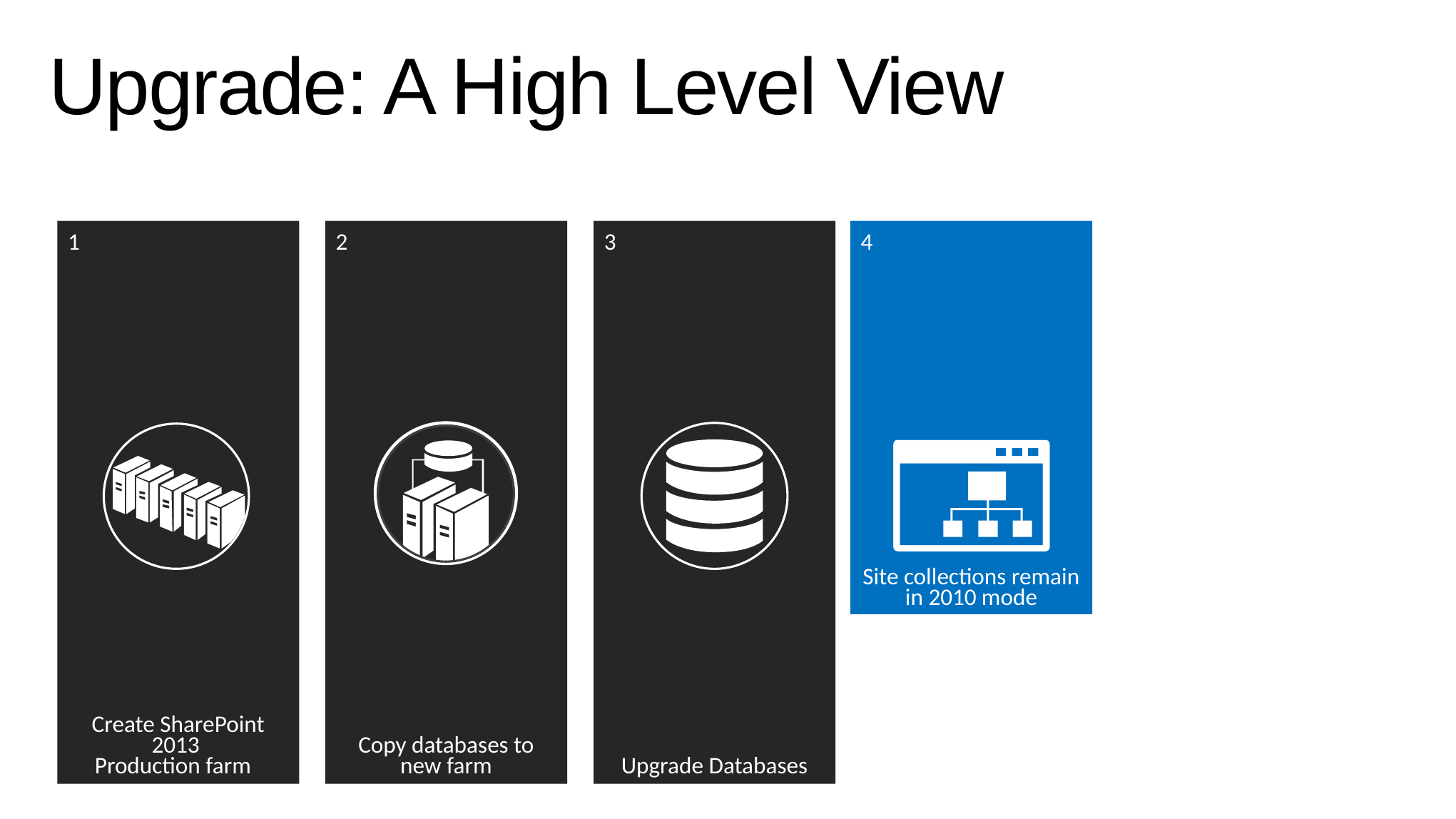

# Upgrade: A High Level View
4
Create SharePoint 2013
Production farm
1

Copy databases to new farm
2

Upgrade Databases
3

Site collections remain in 2010 mode
4

5